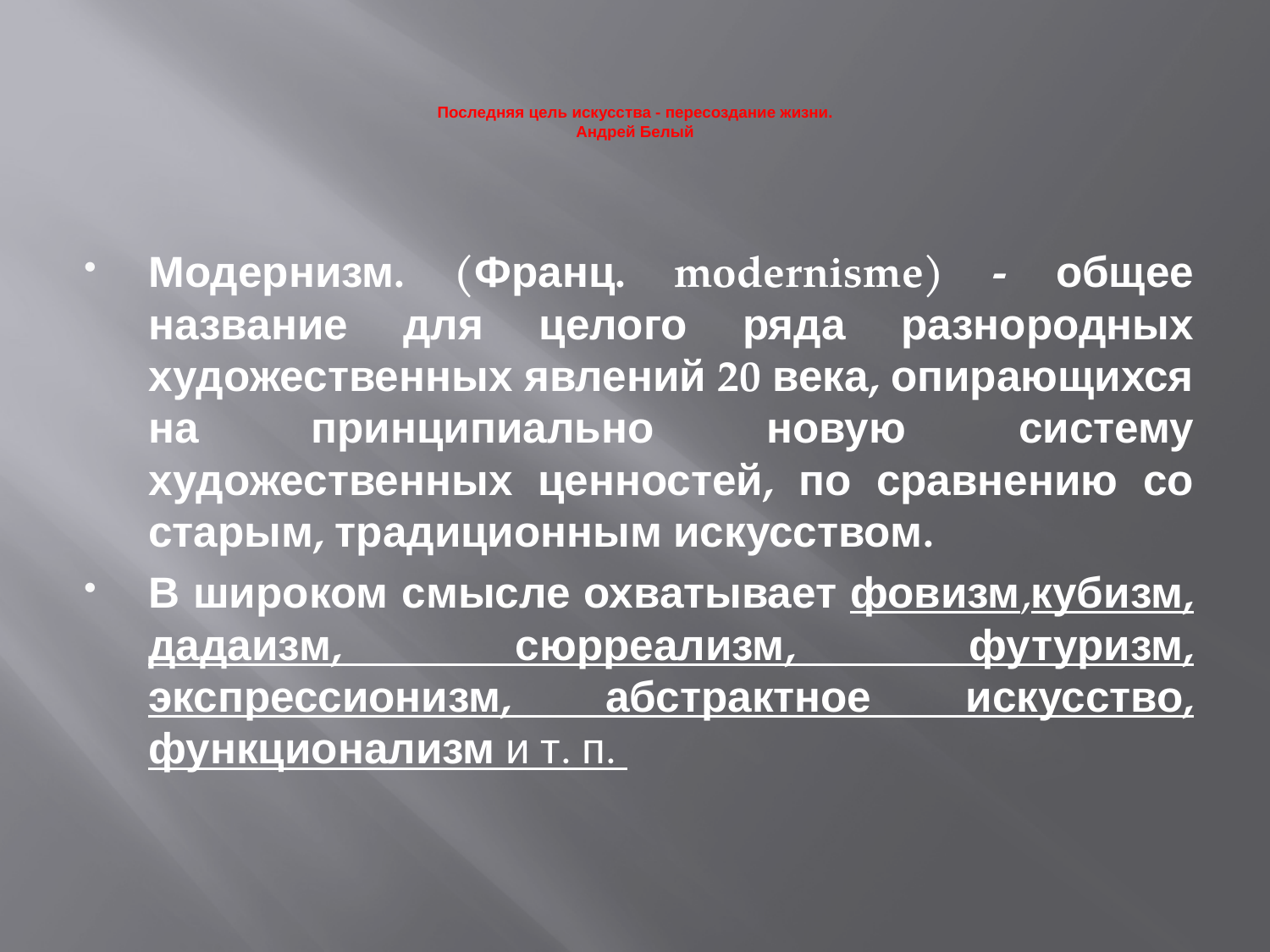

# Последняя цель искусства - пересоздание жизни. Андрей Белый
Модернизм. (Франц. modernisme) - общее название для целого ряда разнородных художественных явлений 20 века, опирающихся на принципиально новую систему художественных ценностей, по сравнению со старым, традиционным искусством.
В широком смысле охватывает фовизм,кубизм, дадаизм, сюрреализм, футуризм, экспрессионизм, абстрактное искусство, функционализм и т. п.